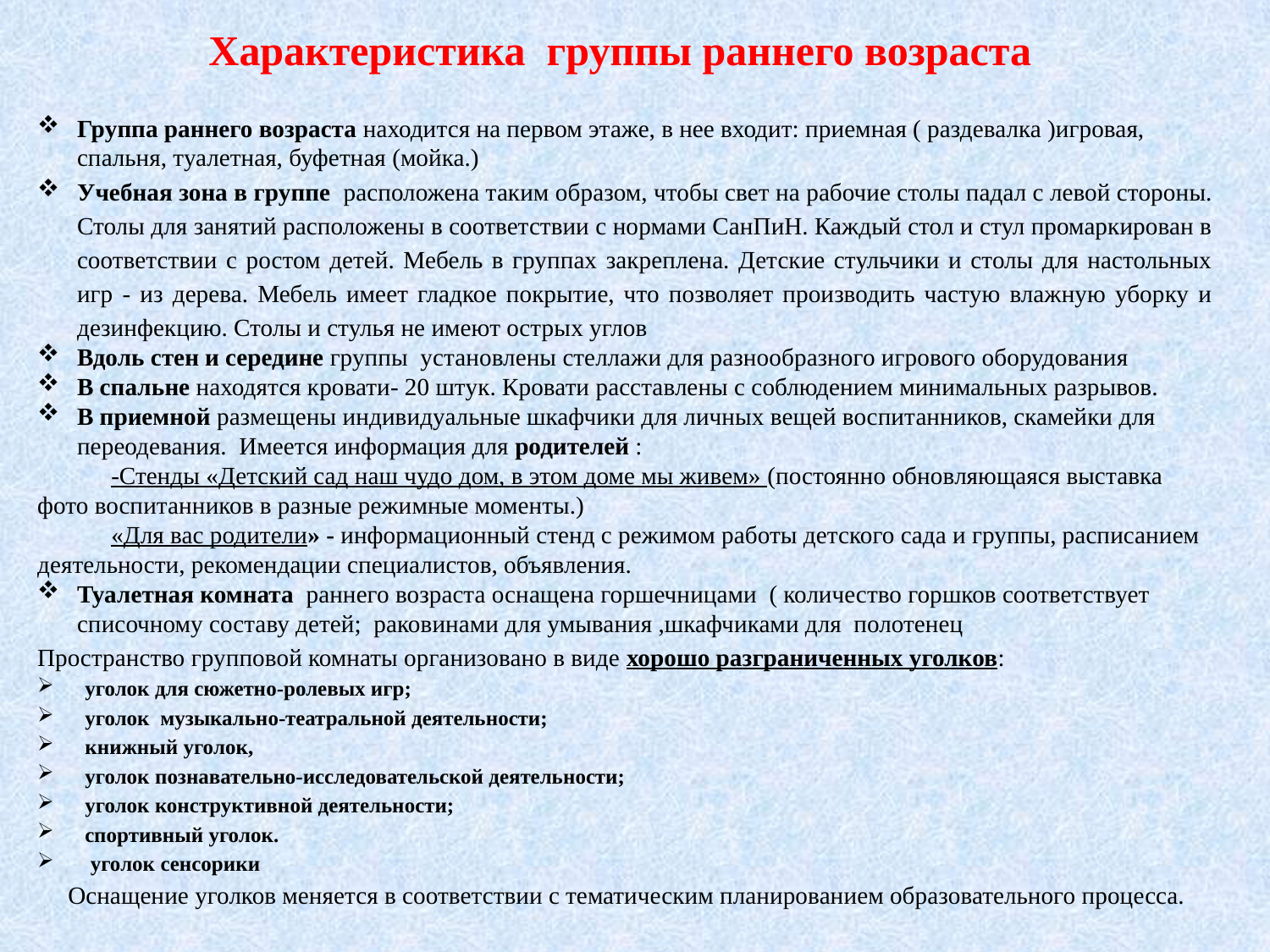

# Характеристика  группы раннего возраста
Группа раннего возраста находится на первом этаже, в нее входит: приемная ( раздевалка )игровая, спальня, туалетная, буфетная (мойка.)
Учебная зона в группе  расположена таким образом, чтобы свет на рабочие столы падал с левой стороны. Столы для занятий расположены в соответствии с нормами СанПиН. Каждый стол и стул промаркирован в соответствии с ростом детей. Мебель в группах закреплена. Детские стульчики и столы для настольных игр - из дерева. Мебель имеет гладкое покрытие, что позволяет производить частую влажную уборку и дезинфекцию. Столы и стулья не имеют острых углов
Вдоль стен и середине группы  установлены стеллажи для разнообразного игрового оборудования
В спальне находятся кровати- 20 штук. Кровати расставлены с соблюдением минимальных разрывов.
В приемной размещены индивидуальные шкафчики для личных вещей воспитанников, скамейки для переодевания.  Имеется информация для родителей :
            -Стенды «Детский сад наш чудо дом, в этом доме мы живем» (постоянно обновляющаяся выставка фото воспитанников в разные режимные моменты.)
            «Для вас родители» - информационный стенд с режимом работы детского сада и группы, расписанием деятельности, рекомендации специалистов, объявления.
Туалетная комната  раннего возраста оснащена горшечницами  ( количество горшков соответствует списочному составу детей;  раковинами для умывания ,шкафчиками для  полотенец
Пространство групповой комнаты организовано в виде хорошо разграниченных уголков:
уголок для сюжетно-ролевых игр;
уголок  музыкально-театральной деятельности;
книжный уголок,
уголок познавательно-исследовательской деятельности;
уголок конструктивной деятельности;
спортивный уголок.
 уголок сенсорики
     Оснащение уголков меняется в соответствии с тематическим планированием образовательного процесса.